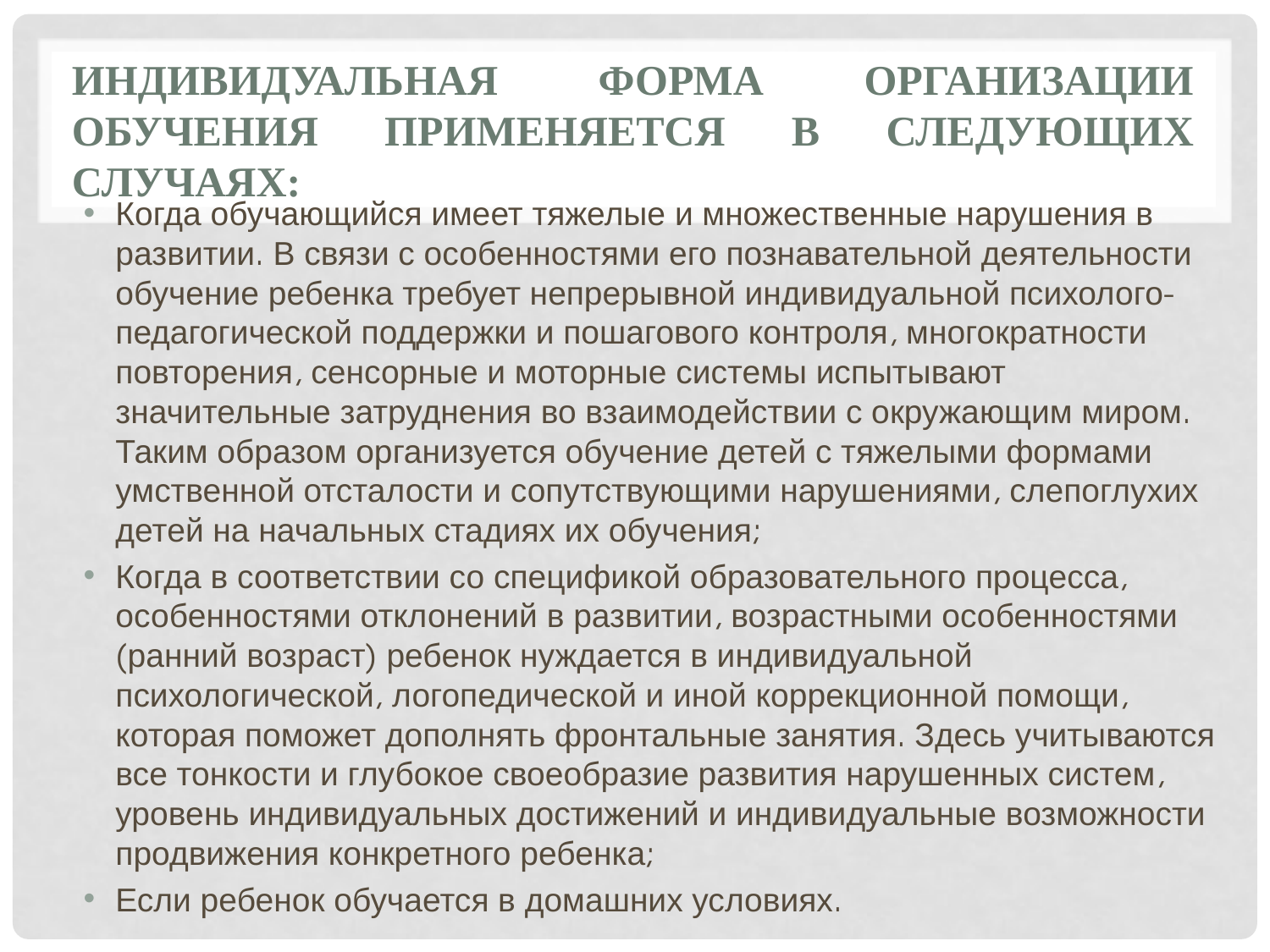

# Индивидуальная форма организации обучения применяется в следующих случаях:
Когда обучающийся имеет тяжелые и множественные нарушения в развитии. В связи с особенностями его познавательной деятельности обучение ребенка требует непрерывной индивидуальной психолого-педагогической поддержки и пошагового контроля, многократности повторения, сенсорные и моторные системы испытывают значительные затруднения во взаимодействии с окружающим миром. Таким образом организуется обучение детей с тяжелыми формами умственной отсталости и сопутствующими нарушениями, слепоглухих детей на начальных стадиях их обучения;
Когда в соответствии со спецификой образовательного процесса, особенностями отклонений в развитии, возрастными особенностями (ранний возраст) ребенок нуждается в индивидуальной психологической, логопедической и иной коррекционной помощи, которая поможет дополнять фронтальные занятия. Здесь учитываются все тонкости и глубокое своеобразие развития нарушенных систем, уровень индивидуальных достижений и индивидуальные возможности продвижения конкретного ребенка;
Если ребенок обучается в домашних условиях.